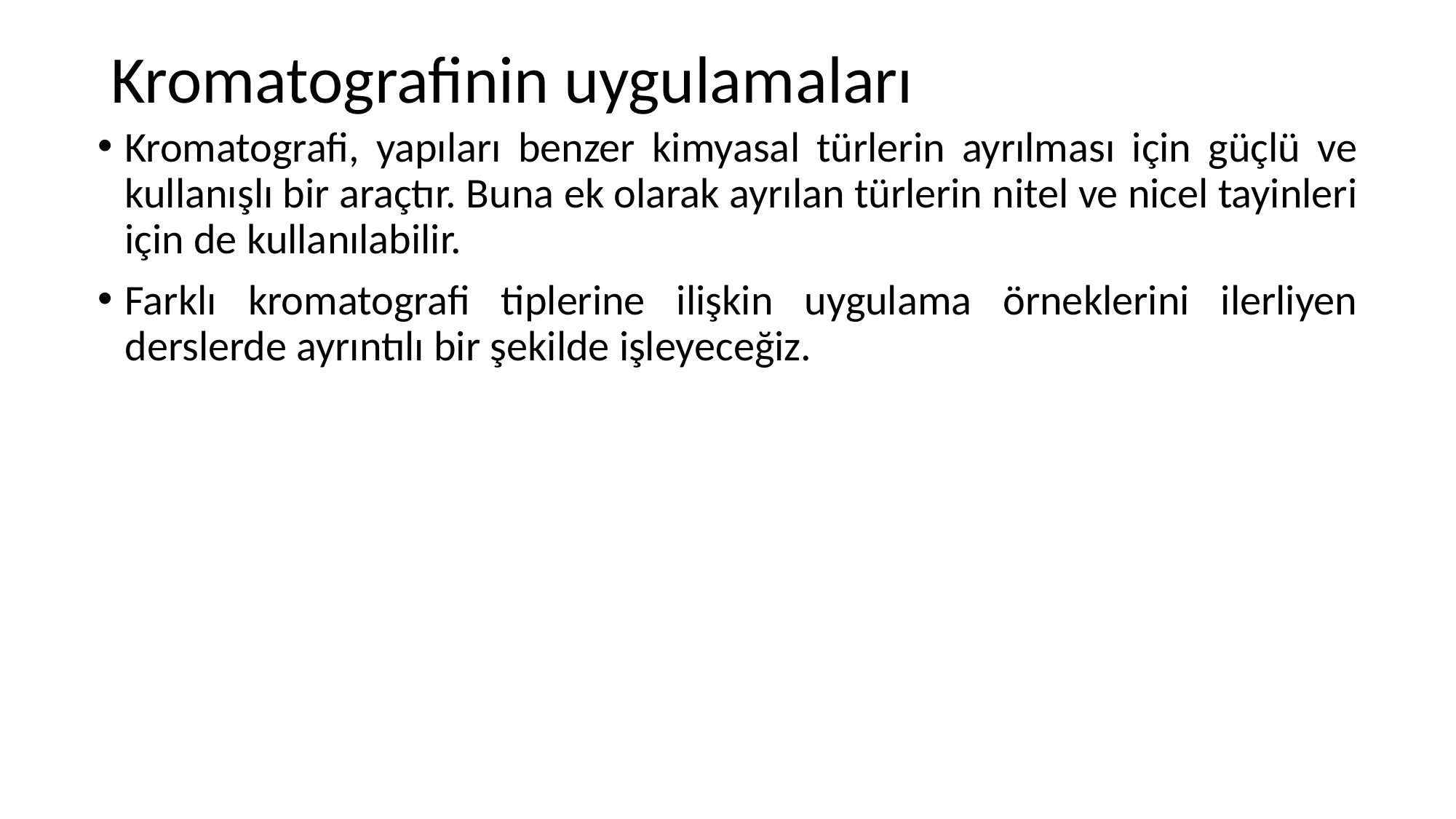

# Kromatografinin uygulamaları
Kromatografi, yapıları benzer kimyasal türlerin ayrılması için güçlü ve kullanışlı bir araçtır. Buna ek olarak ayrılan türlerin nitel ve nicel tayinleri için de kullanılabilir.
Farklı kromatografi tiplerine ilişkin uygulama örneklerini ilerliyen derslerde ayrıntılı bir şekilde işleyeceğiz.